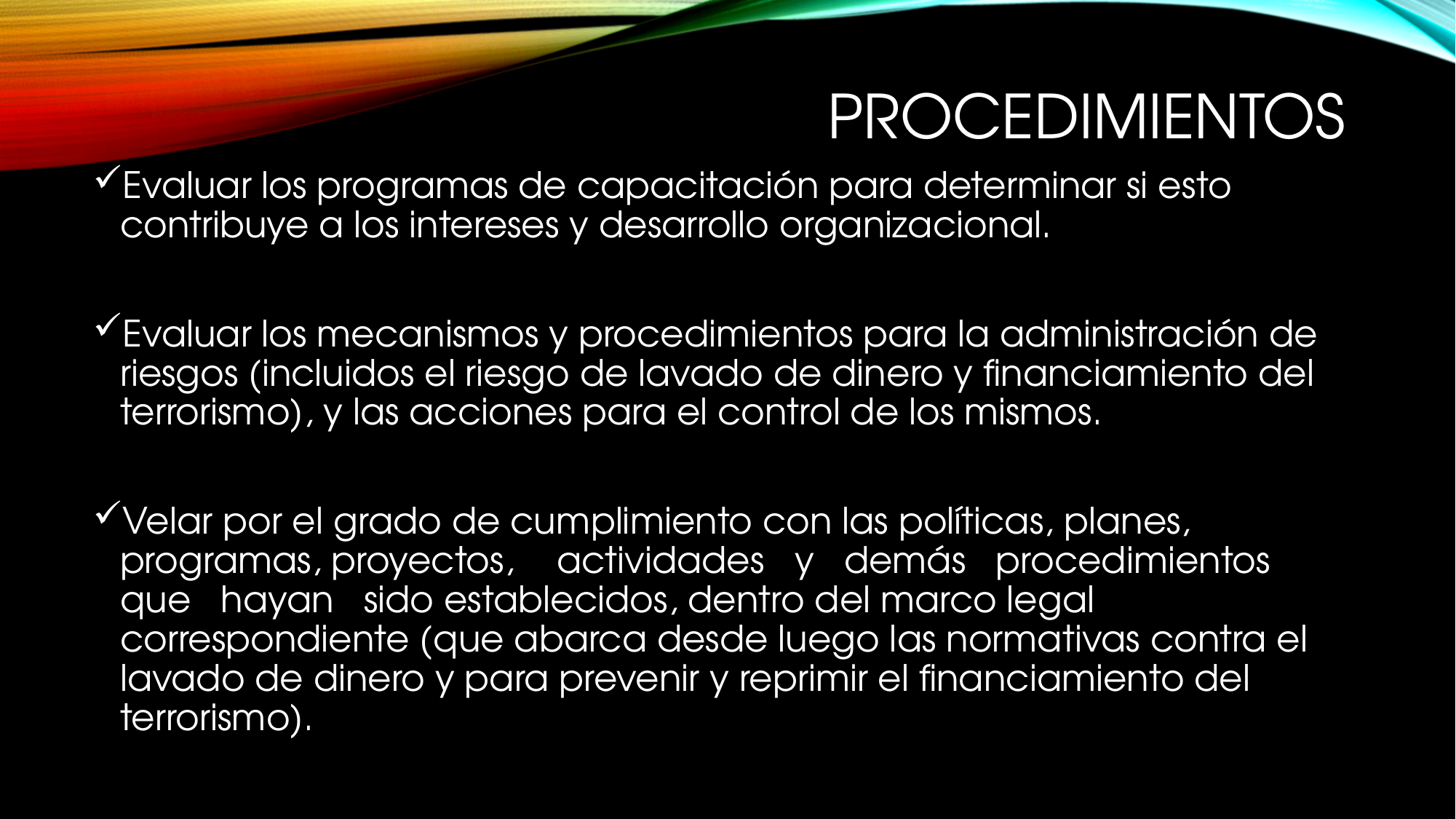

# PROCEDIMIENTOS
Evaluar los programas de capacitación para determinar si esto contribuye a los intereses y desarrollo organizacional.

Evaluar los mecanismos y procedimientos para la administración de riesgos (incluidos el riesgo de lavado de dinero y financiamiento del terrorismo), y las acciones para el control de los mismos.

Velar por el grado de cumplimiento con las políticas, planes, programas, proyectos,	actividades   y   demás   procedimientos    que   hayan   sido establecidos, dentro del marco legal correspondiente (que abarca desde luego las normativas contra el lavado de dinero y para prevenir y reprimir el financiamiento del terrorismo).